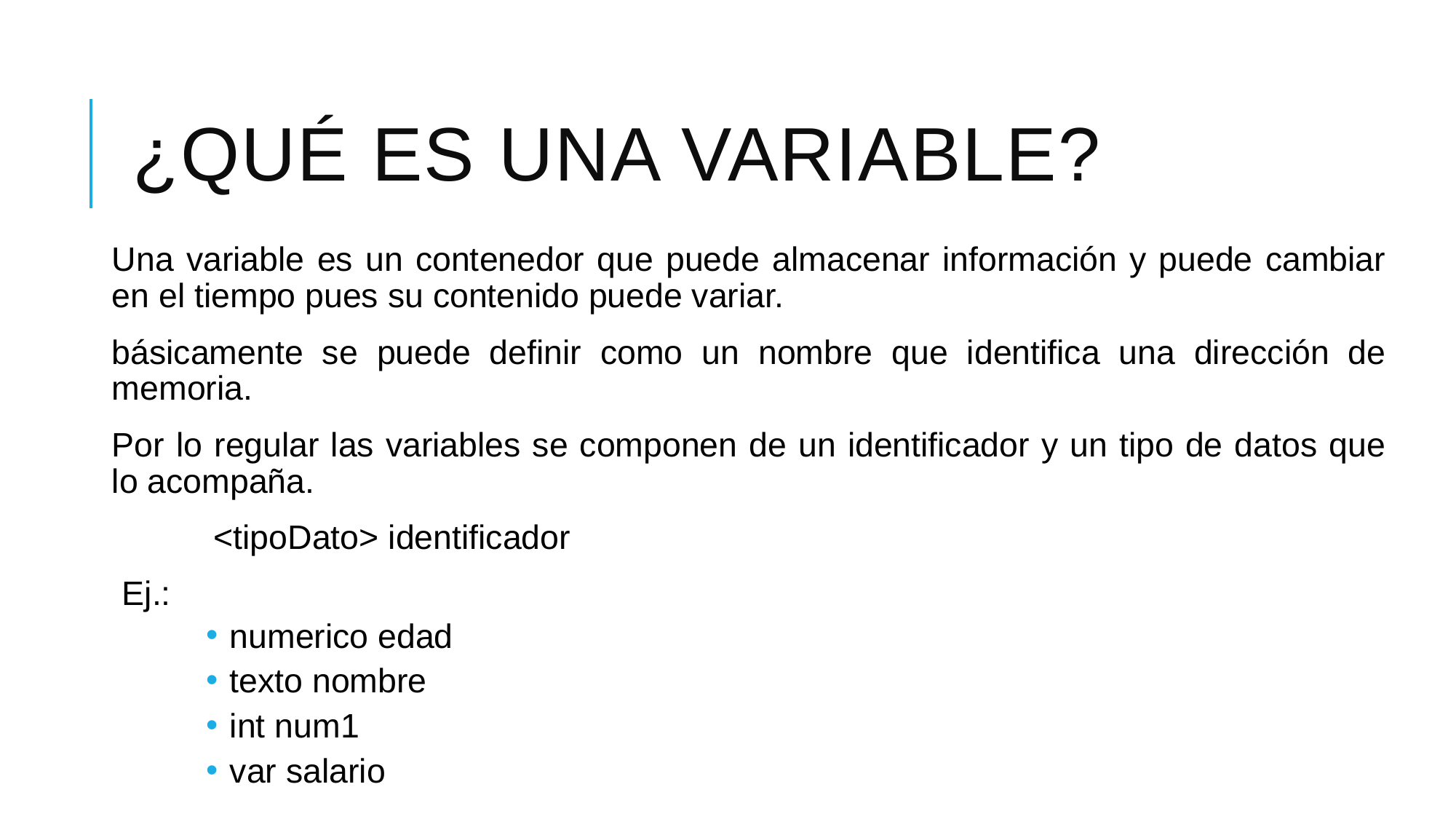

# ¿Qué es una variable?
Una variable es un contenedor que puede almacenar información y puede cambiar en el tiempo pues su contenido puede variar.
básicamente se puede definir como un nombre que identifica una dirección de memoria.
Por lo regular las variables se componen de un identificador y un tipo de datos que lo acompaña.
	<tipoDato> identificador
Ej.:
numerico edad
texto nombre
int num1
var salario